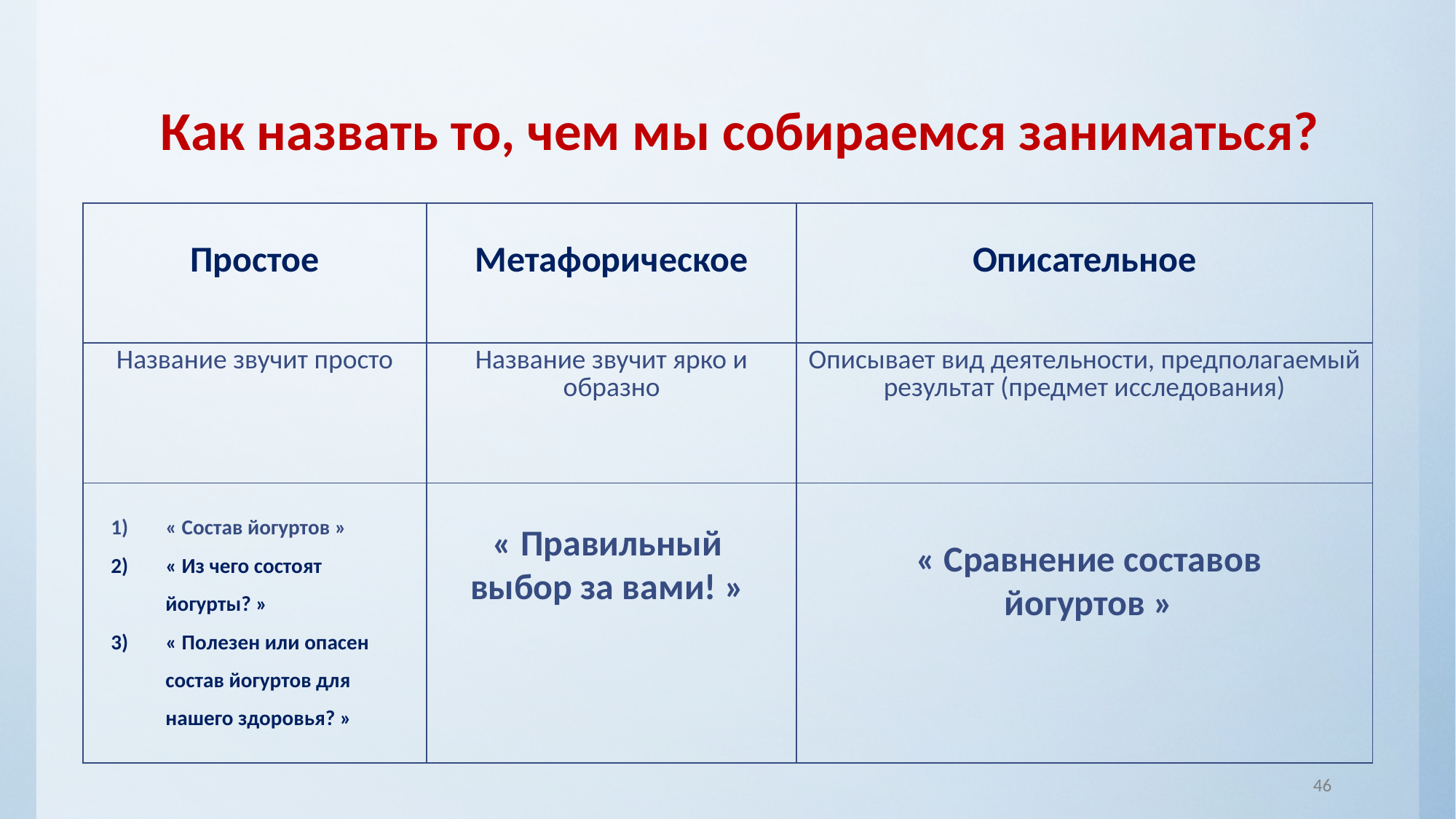

# Как назвать то, чем мы собираемся заниматься?
| Простое | Метафорическое | Описательное |
| --- | --- | --- |
| Название звучит просто | Название звучит ярко и образно | Описывает вид деятельности, предполагаемый результат (предмет исследования) |
|  |  |  |
« Состав йогуртов »
« Из чего состоят йогурты? »
« Полезен или опасен состав йогуртов для нашего здоровья? »
« Правильный выбор за вами! »
« Сравнение составов йогуртов »
46